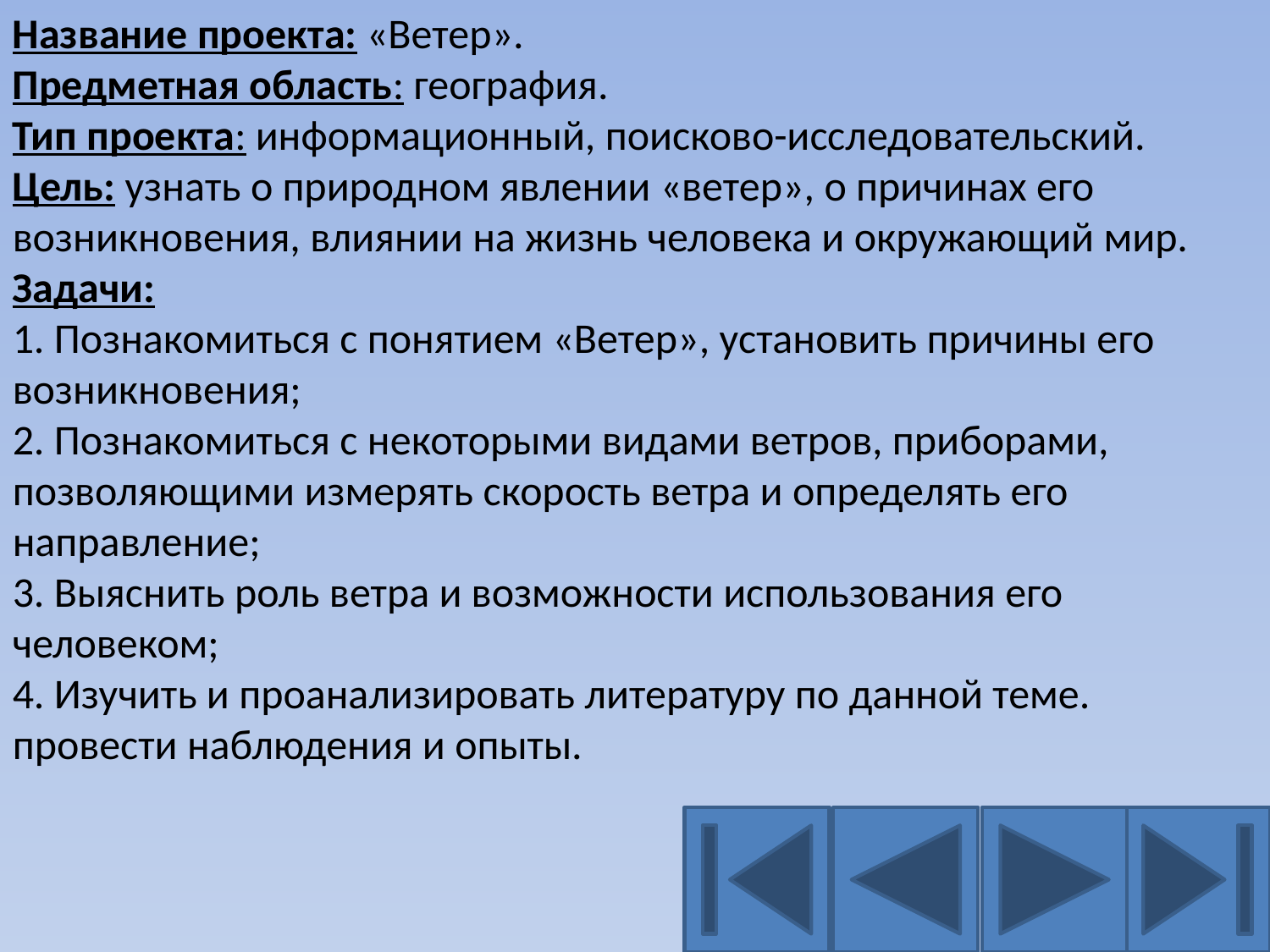

Название проекта: «Ветер».
Предметная область: география.
Тип проекта: информационный, поисково-исследовательский.
Цель: узнать о природном явлении «ветер», о причинах его возникновения, влиянии на жизнь человека и окружающий мир.
Задачи:
1. Познакомиться с понятием «Ветер», установить причины его возникновения;
2. Познакомиться с некоторыми видами ветров, приборами, позволяющими измерять скорость ветра и определять его направление;
3. Выяснить роль ветра и возможности использования его человеком;
4. Изучить и проанализировать литературу по данной теме.
провести наблюдения и опыты.